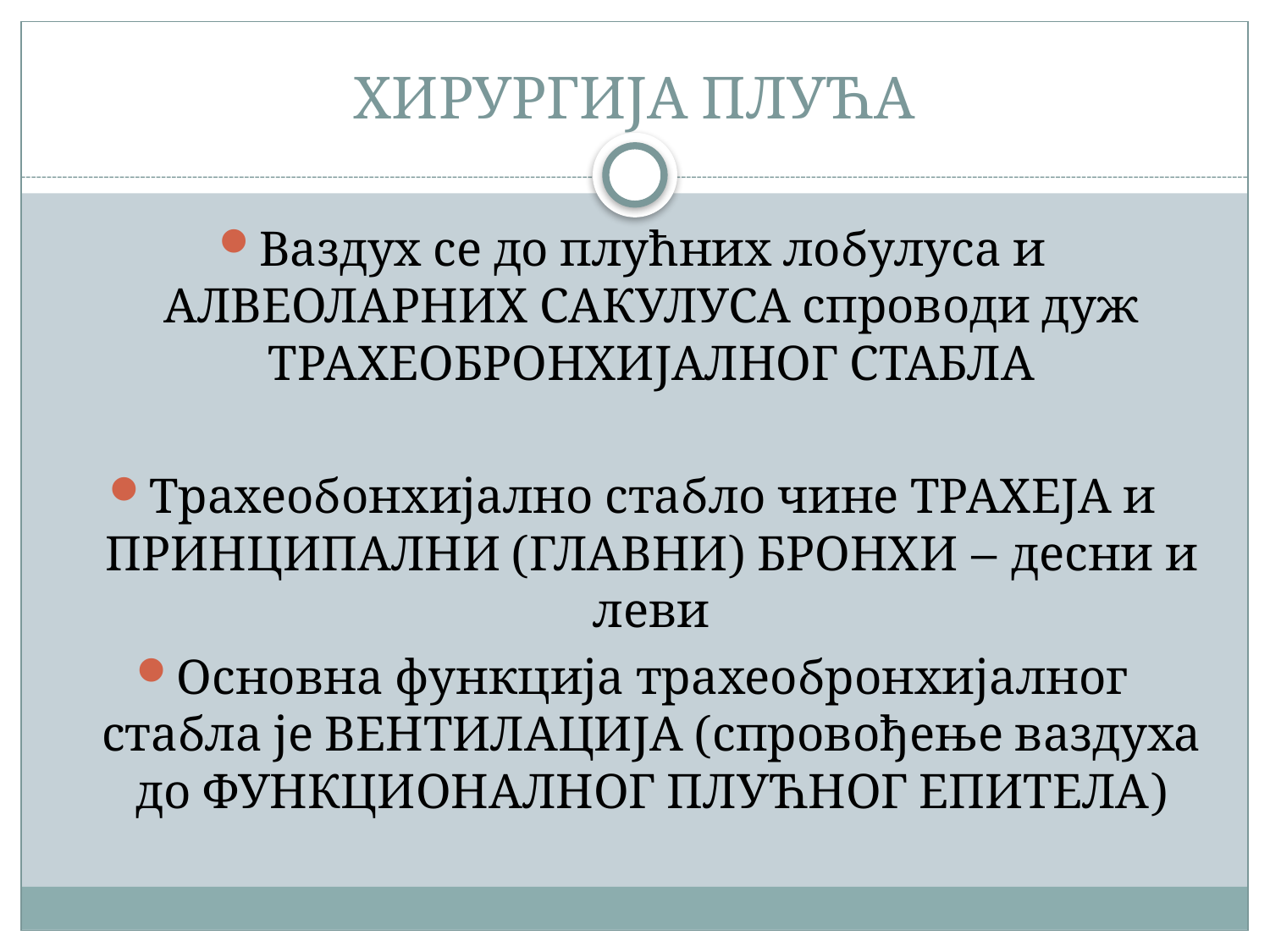

# ХИРУРГИЈА ПЛУЋА
Ваздух се до плућних лобулуса и АЛВЕОЛАРНИХ САКУЛУСА спроводи дуж ТРАХЕОБРОНХИЈАЛНОГ СТАБЛА

Трахеобонхијално стабло чине ТРАХЕЈА и ПРИНЦИПАЛНИ (ГЛАВНИ) БРОНХИ – десни и леви
Основна функција трахеобронхијалног стабла је ВЕНТИЛАЦИЈА (спровођење ваздуха до ФУНКЦИОНАЛНОГ ПЛУЋНОГ ЕПИТЕЛА)